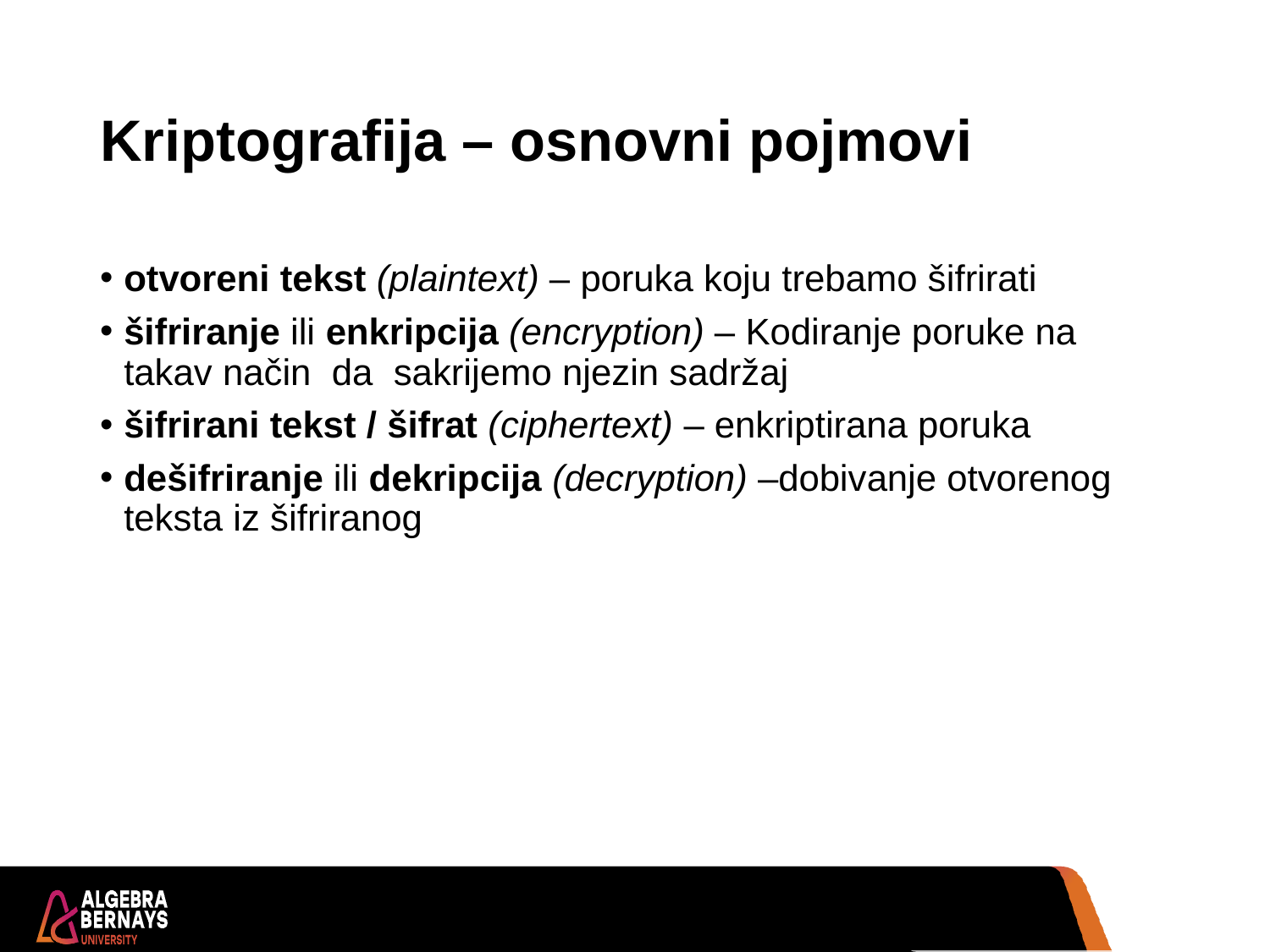

# Kriptografija – osnovni pojmovi
otvoreni tekst (plaintext) – poruka koju trebamo šifrirati
šifriranje ili enkripcija (encryption) – Kodiranje poruke na takav način  da  sakrijemo njezin sadržaj
šifrirani tekst / šifrat (ciphertext) – enkriptirana poruka
dešifriranje ili dekripcija (decryption) –dobivanje otvorenog teksta iz šifriranog